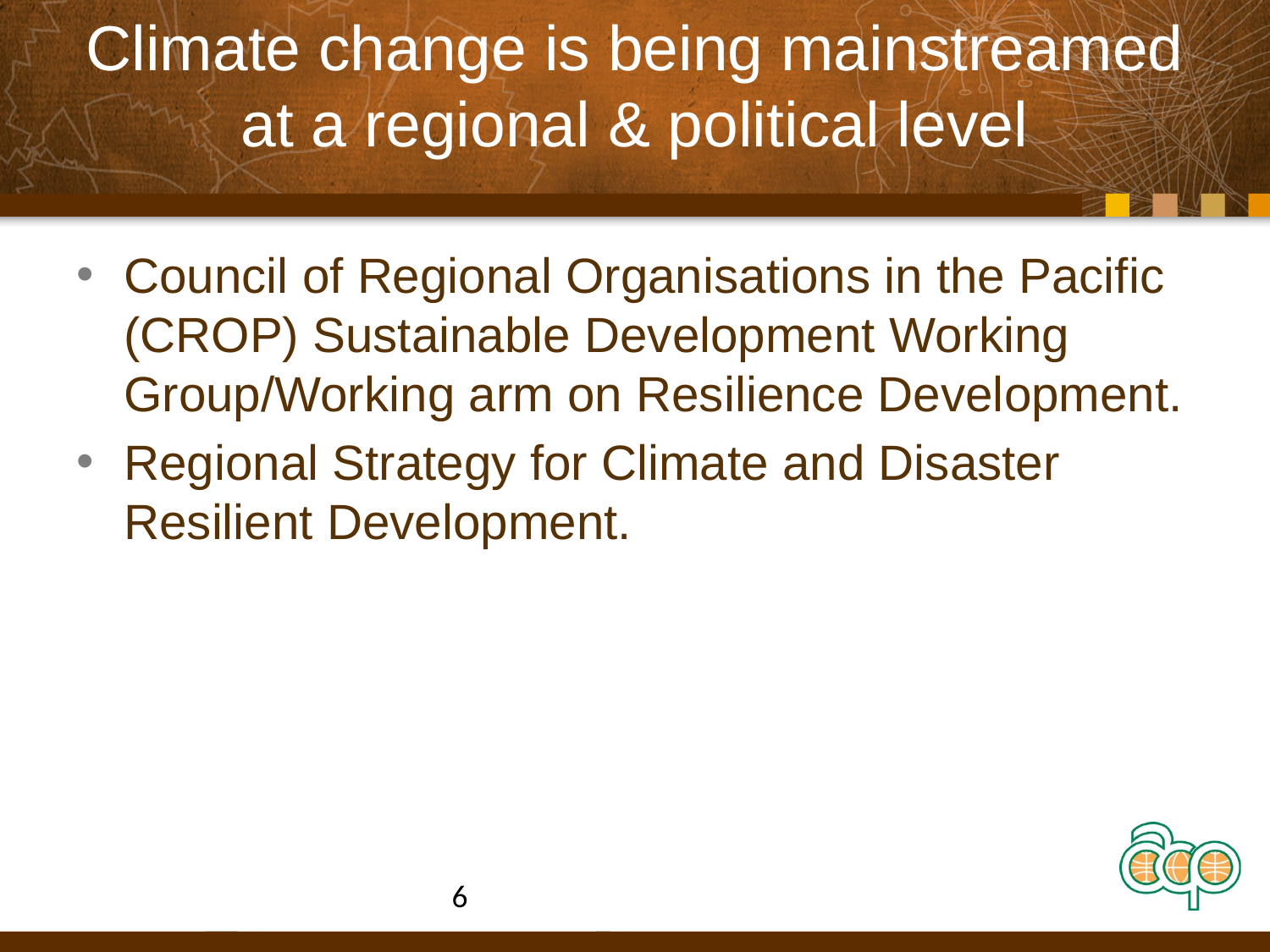

# Climate change is being mainstreamed at a regional & political level
Council of Regional Organisations in the Pacific (CROP) Sustainable Development Working Group/Working arm on Resilience Development.
Regional Strategy for Climate and Disaster Resilient Development.
6